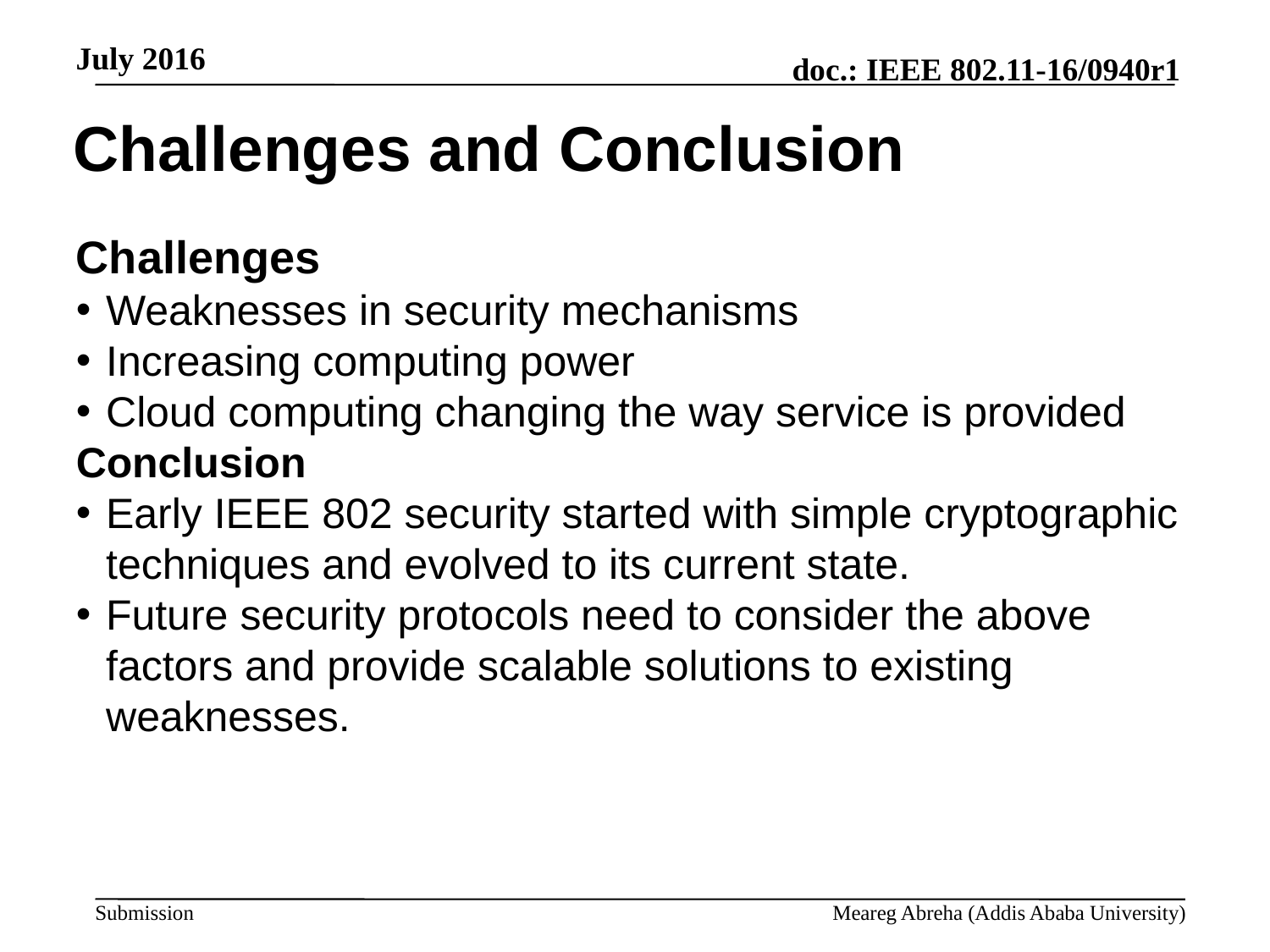

July 2016
Challenges and Conclusion
Challenges
Weaknesses in security mechanisms
Increasing computing power
Cloud computing changing the way service is provided
Conclusion
Early IEEE 802 security started with simple cryptographic techniques and evolved to its current state.
Future security protocols need to consider the above factors and provide scalable solutions to existing weaknesses.

Meareg Abreha (Addis Ababa University)